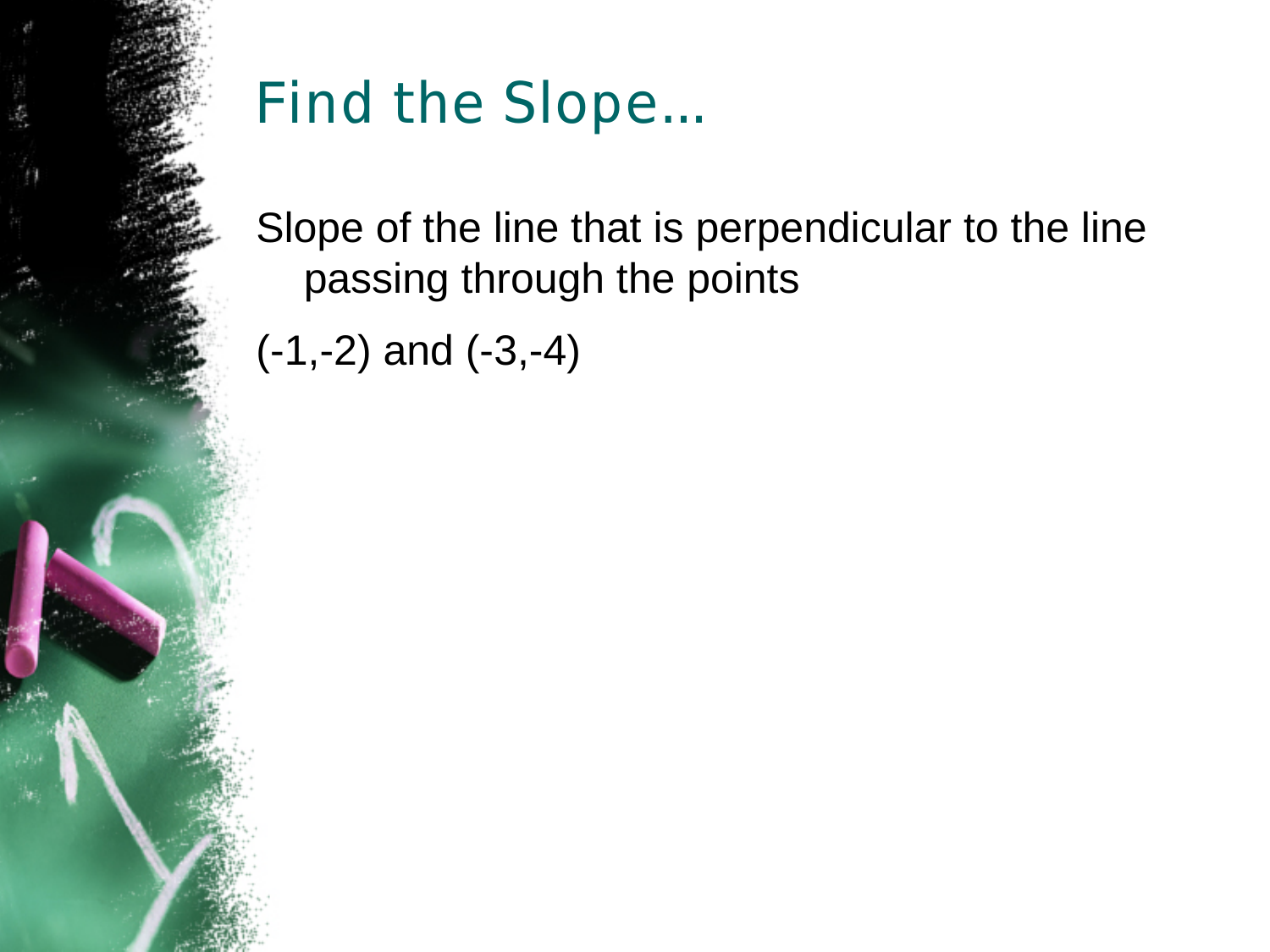

# Find the Slope…
Slope of the line that is perpendicular to the line passing through the points
(-1,-2) and (-3,-4)